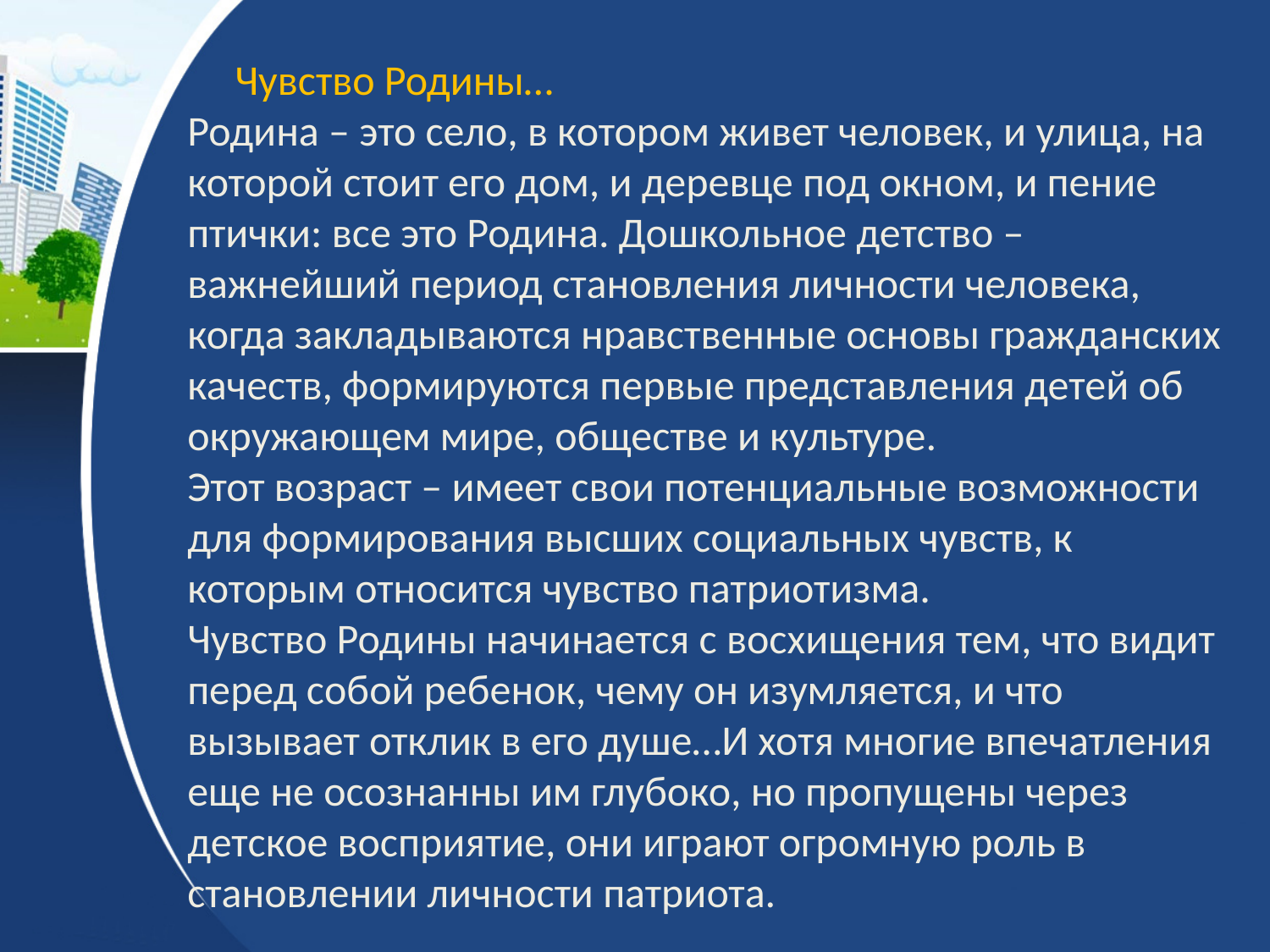

Чувство Родины…
Родина – это село, в котором живет человек, и улица, на которой стоит его дом, и деревце под окном, и пение птички: все это Родина. Дошкольное детство – важнейший период становления личности человека, когда закладываются нравственные основы гражданских качеств, формируются первые представления детей об окружающем мире, обществе и культуре.
Этот возраст – имеет свои потенциальные возможности для формирования высших социальных чувств, к которым относится чувство патриотизма.
Чувство Родины начинается с восхищения тем, что видит перед собой ребенок, чему он изумляется, и что вызывает отклик в его душе…И хотя многие впечатления еще не осознанны им глубоко, но пропущены через детское восприятие, они играют огромную роль в становлении личности патриота.